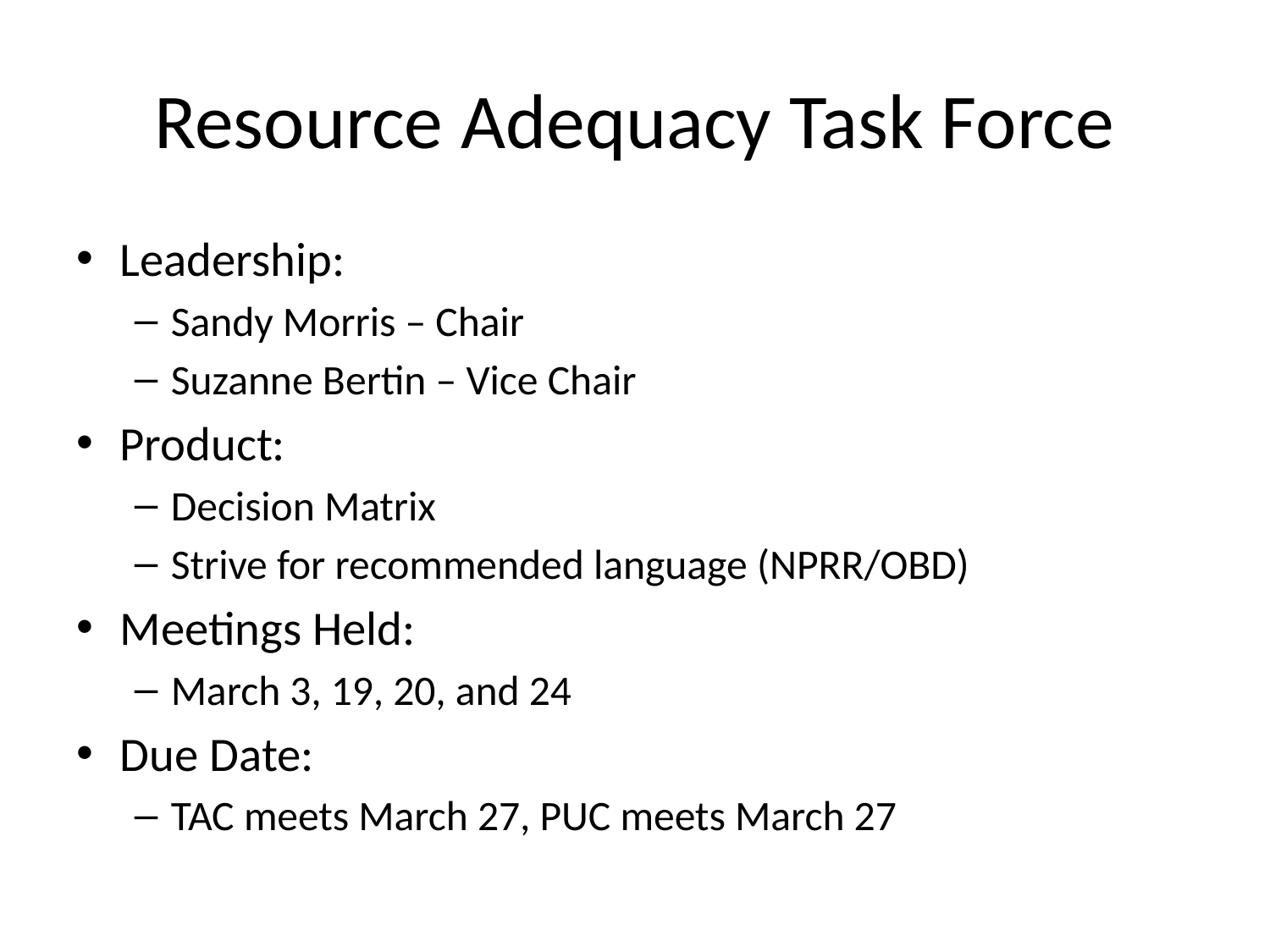

# Resource Adequacy Task Force
Leadership:
Sandy Morris – Chair
Suzanne Bertin – Vice Chair
Product:
Decision Matrix
Strive for recommended language (NPRR/OBD)
Meetings Held:
March 3, 19, 20, and 24
Due Date:
TAC meets March 27, PUC meets March 27